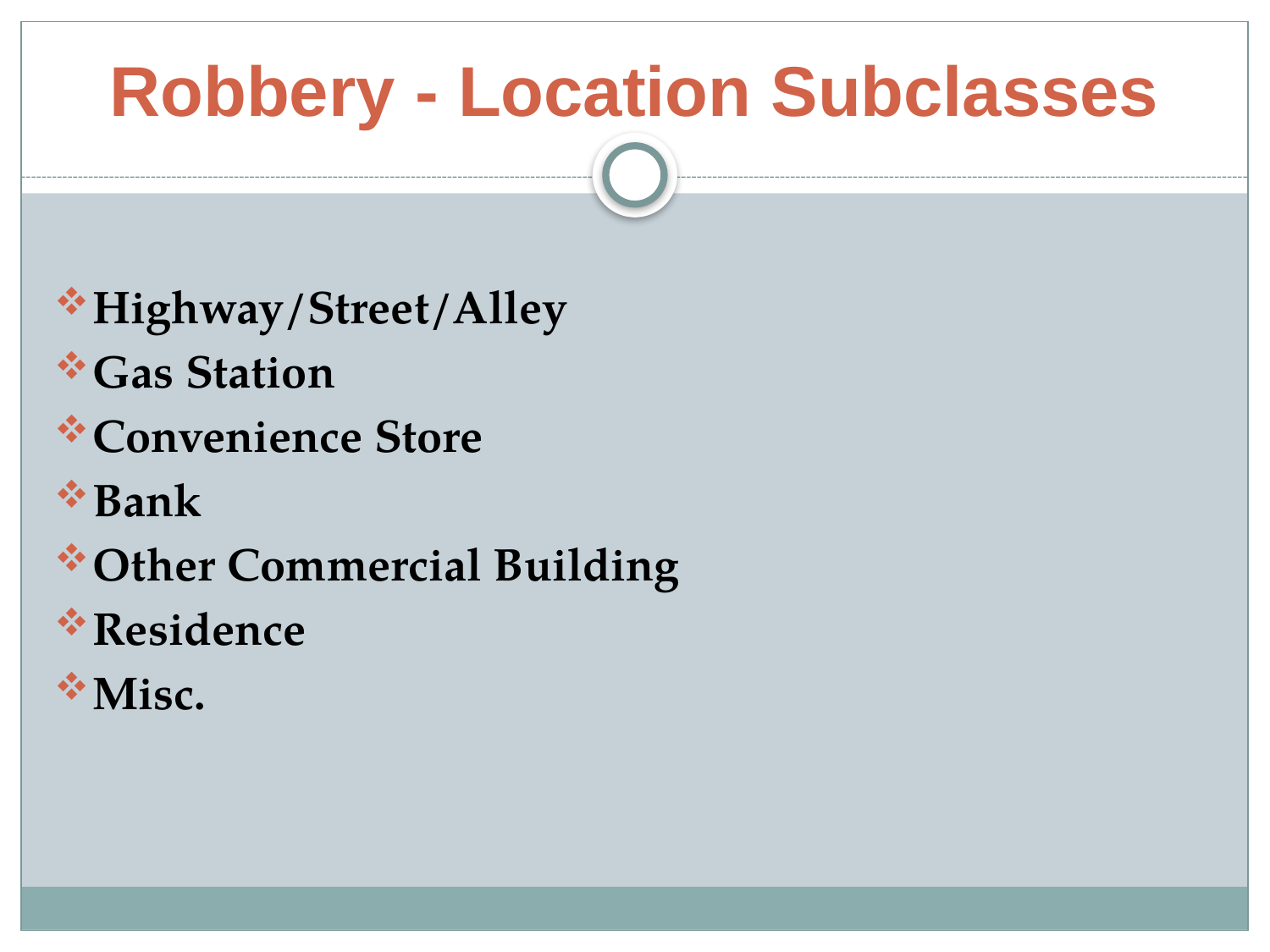

# Robbery - Location Subclasses

Highway/Street/Alley
Gas Station
Convenience Store
Bank
Other Commercial Building
Residence
Misc.